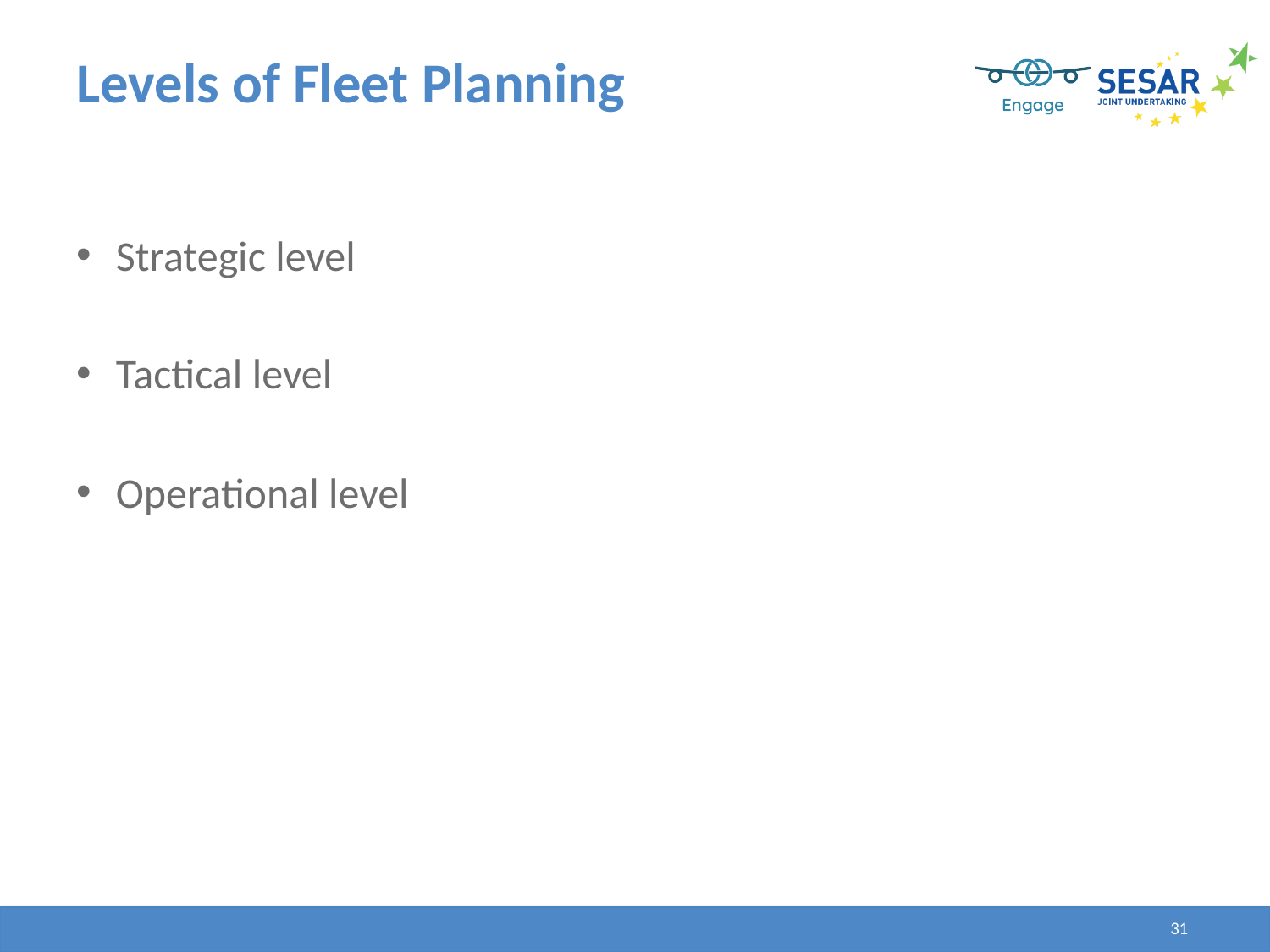

# Levels of Fleet Planning
Strategic level

Tactical level

Operational level

31